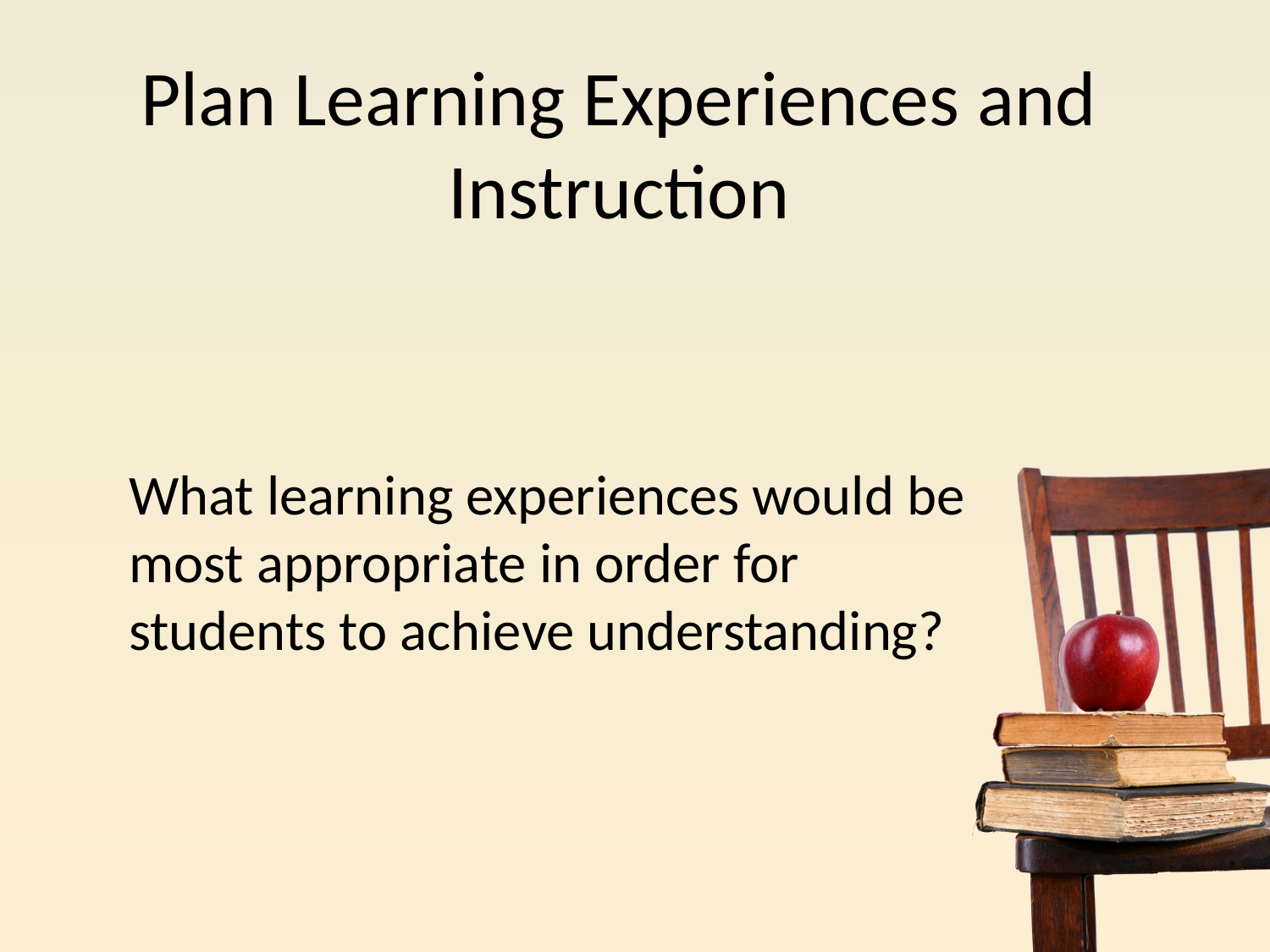

Plan Learning Experiences and Instruction
What learning experiences would be most appropriate in order for students to achieve understanding?